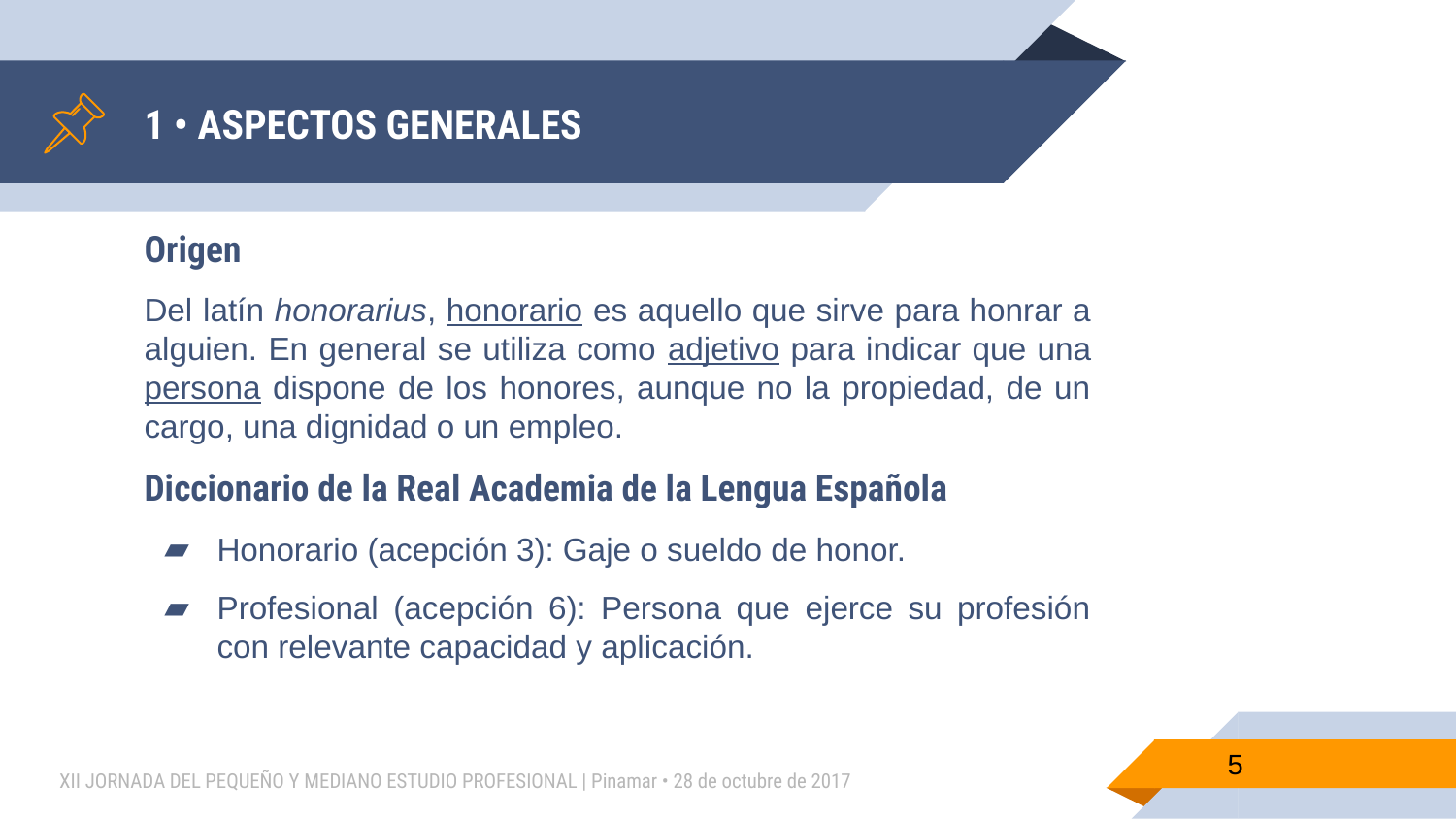

# 1 • ASPECTOS GENERALES

Origen
Del latín honorarius, honorario es aquello que sirve para honrar a alguien. En general se utiliza como adjetivo para indicar que una persona dispone de los honores, aunque no la propiedad, de un cargo, una dignidad o un empleo.
Diccionario de la Real Academia de la Lengua Española
Honorario (acepción 3): Gaje o sueldo de honor.
Profesional (acepción 6): Persona que ejerce su profesión con relevante capacidad y aplicación.
5